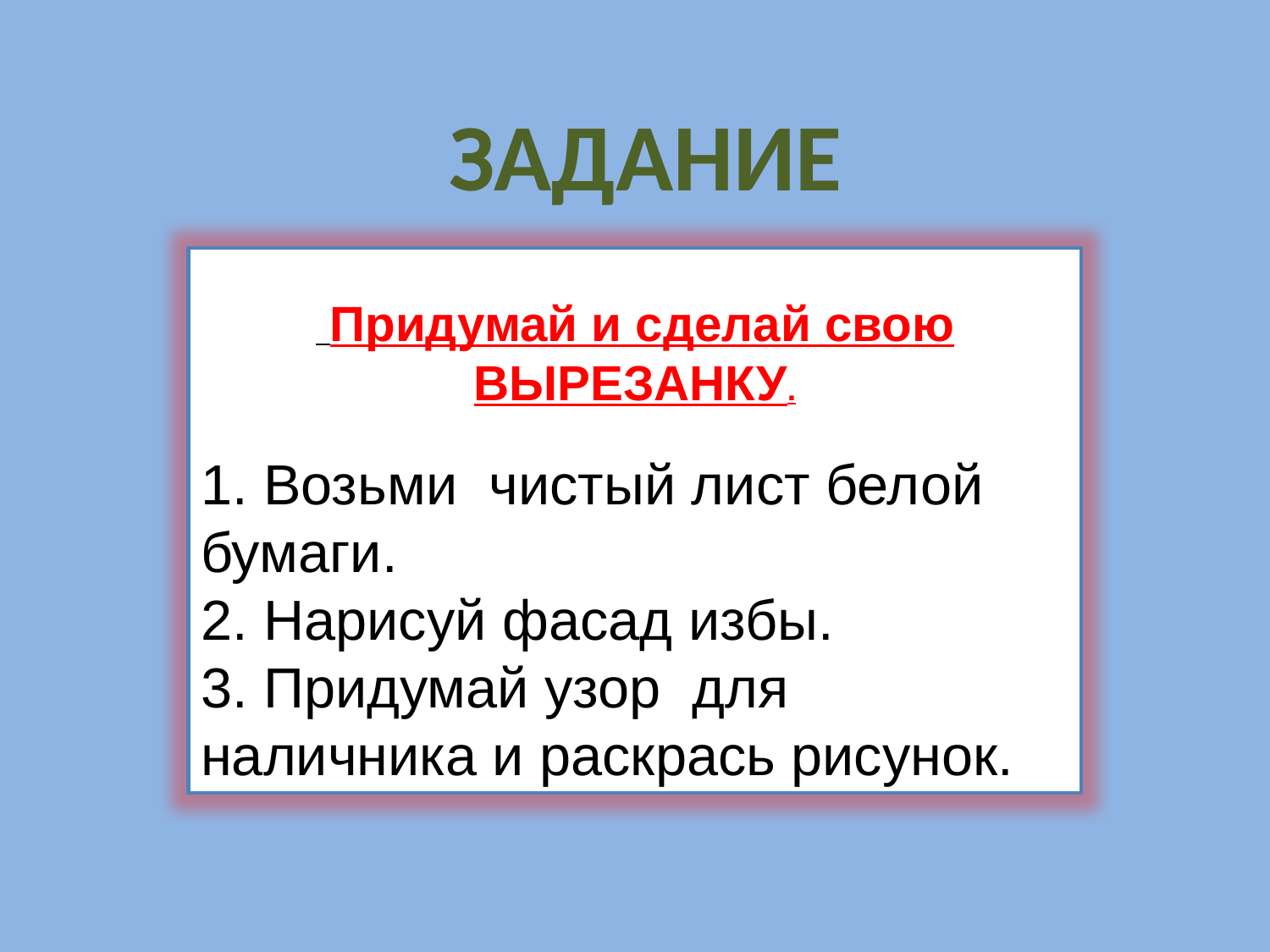

ЗАДАНИЕ

  Придумай и сделай свою ВЫРЕЗАНКУ.

1. Возьми  чистый лист белой  бумаги.
2. Нарисуй фасад избы.
3. Придумай узор  для наличника и раскрась рисунок.